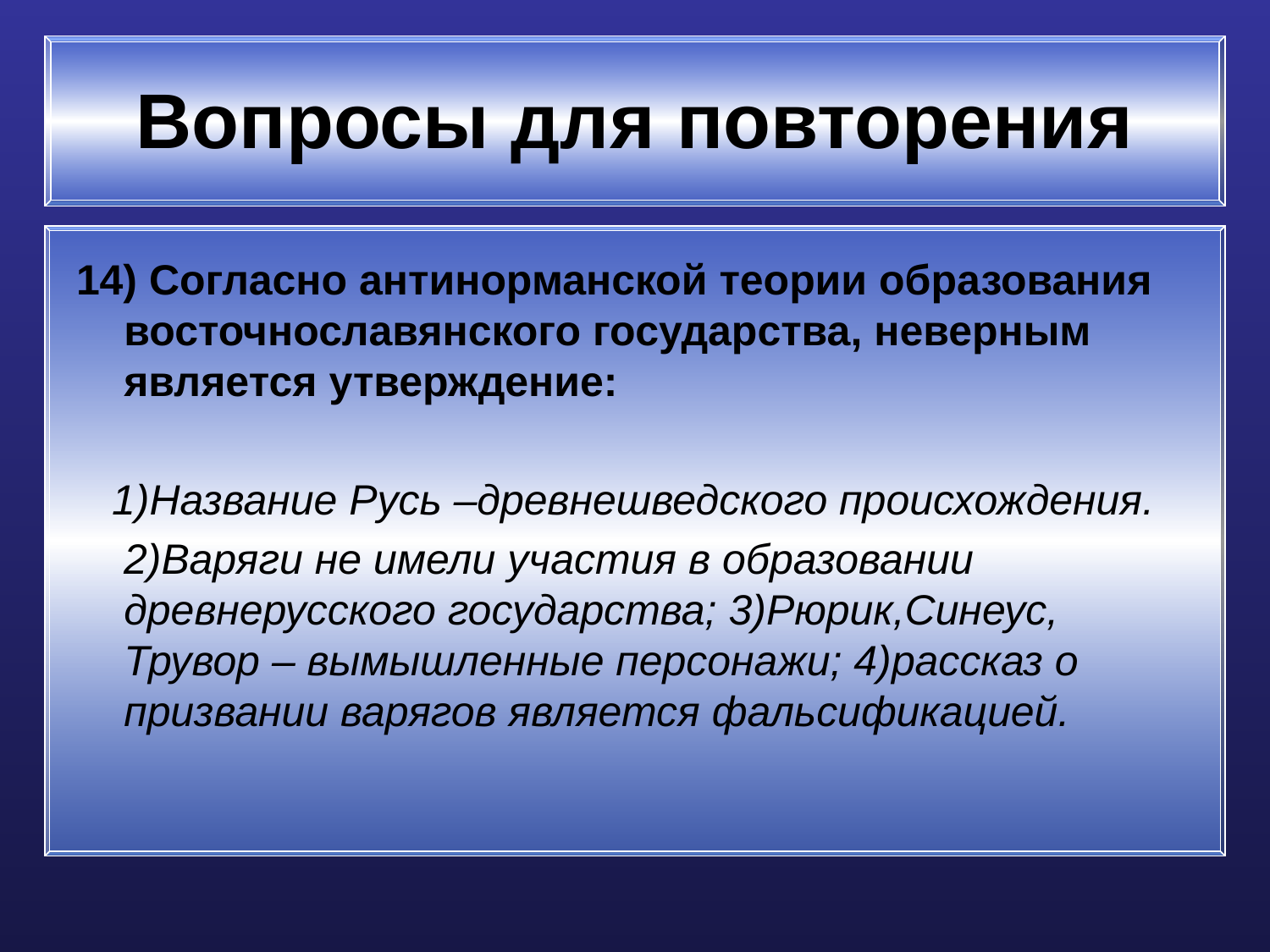

# Вопросы для повторения
14) Согласно антинорманской теории образования восточнославянского государства, неверным является утверждение:

   1)Название Русь –древнешведского происхождения.
    2)Варяги не имели участия в образовании древнерусского государства; 3)Рюрик,Синеус, Трувор – вымышленные персонажи; 4)рассказ о призвании варягов является фальсификацией.